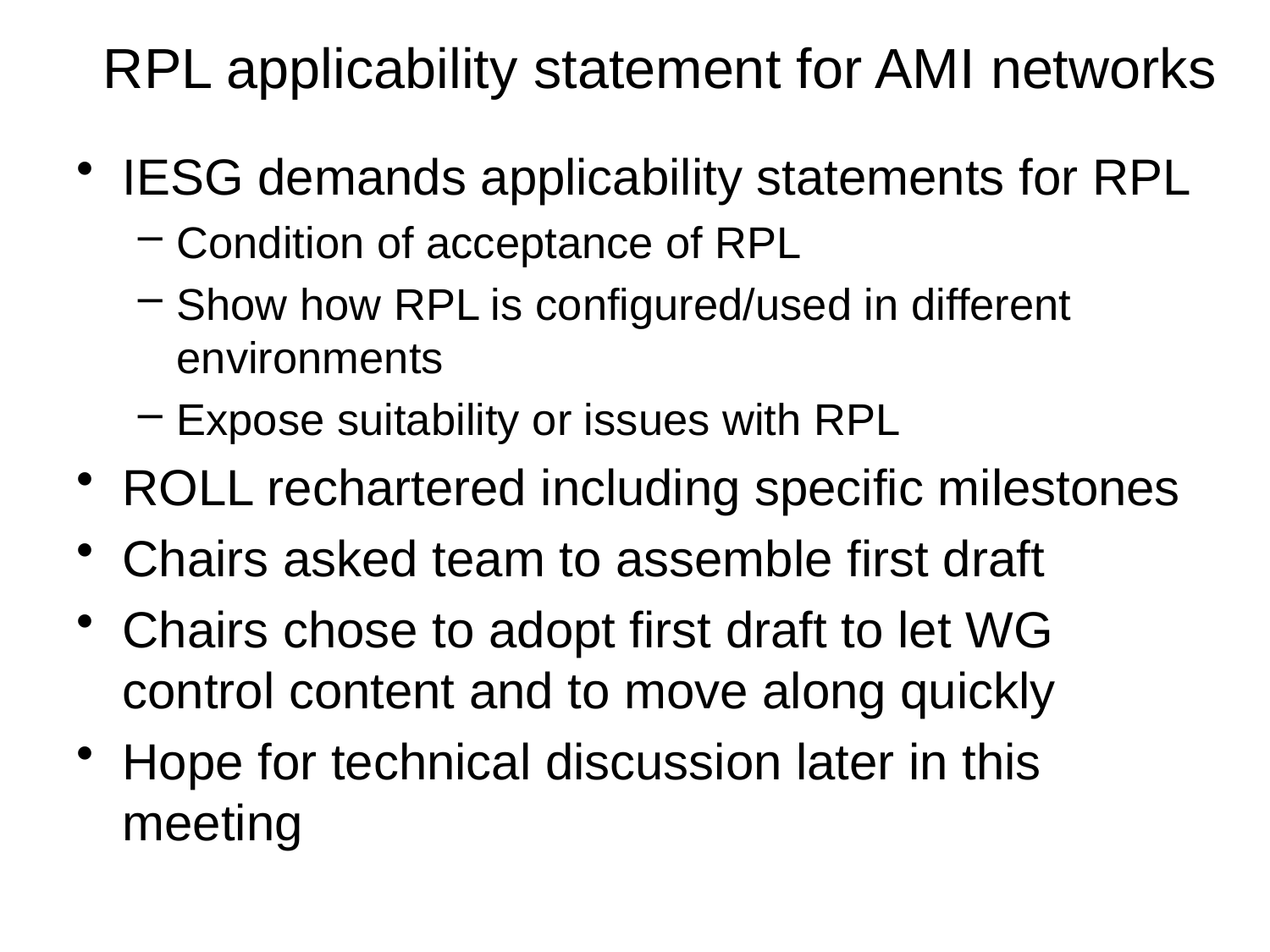

# RPL applicability statement for AMI networks
IESG demands applicability statements for RPL
Condition of acceptance of RPL
Show how RPL is configured/used in different environments
Expose suitability or issues with RPL
ROLL rechartered including specific milestones
Chairs asked team to assemble first draft
Chairs chose to adopt first draft to let WG control content and to move along quickly
Hope for technical discussion later in this meeting